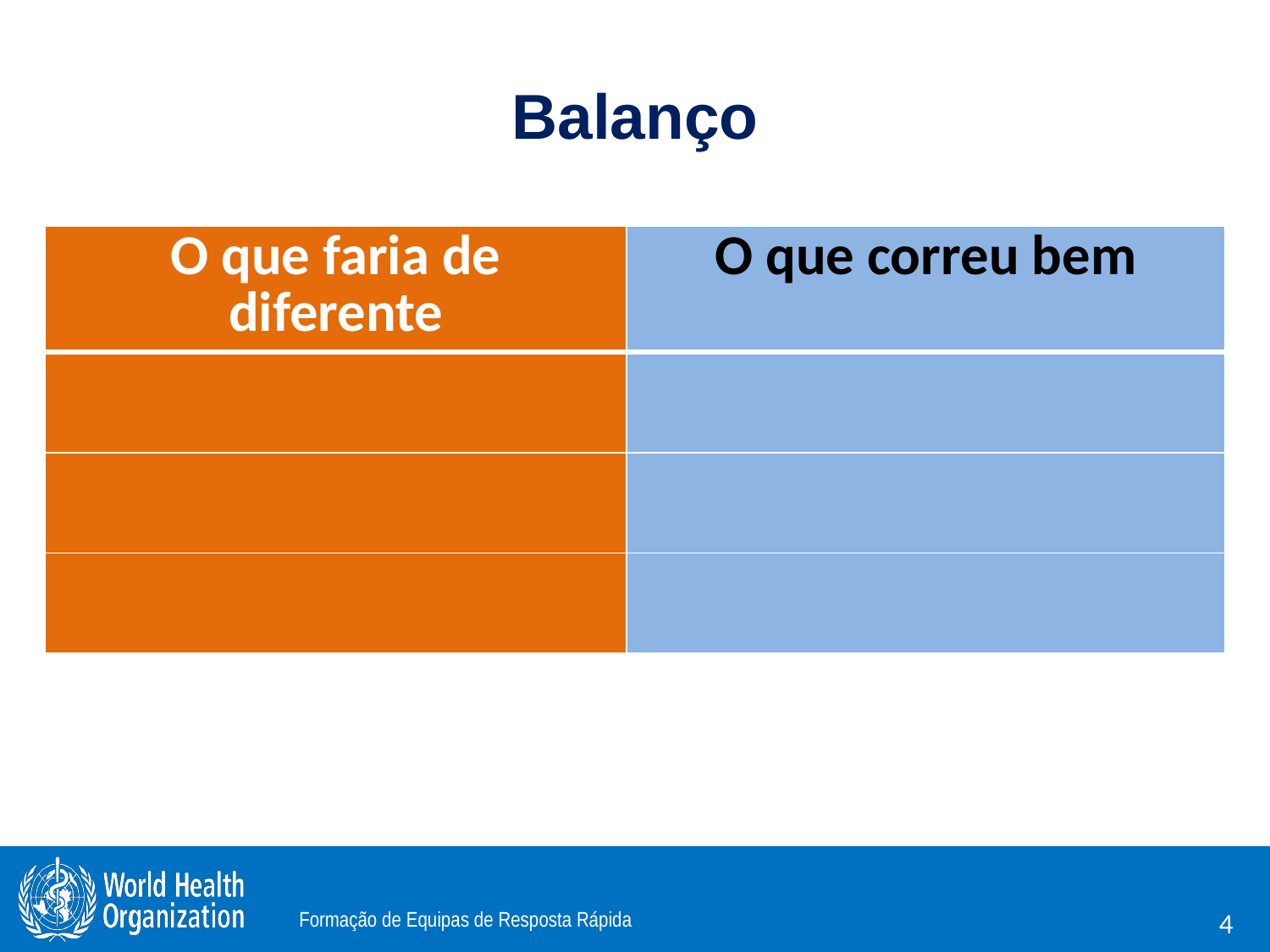

# Balanço
| O que faria de diferente | O que correu bem |
| --- | --- |
|  |  |
|  |  |
|  |  |